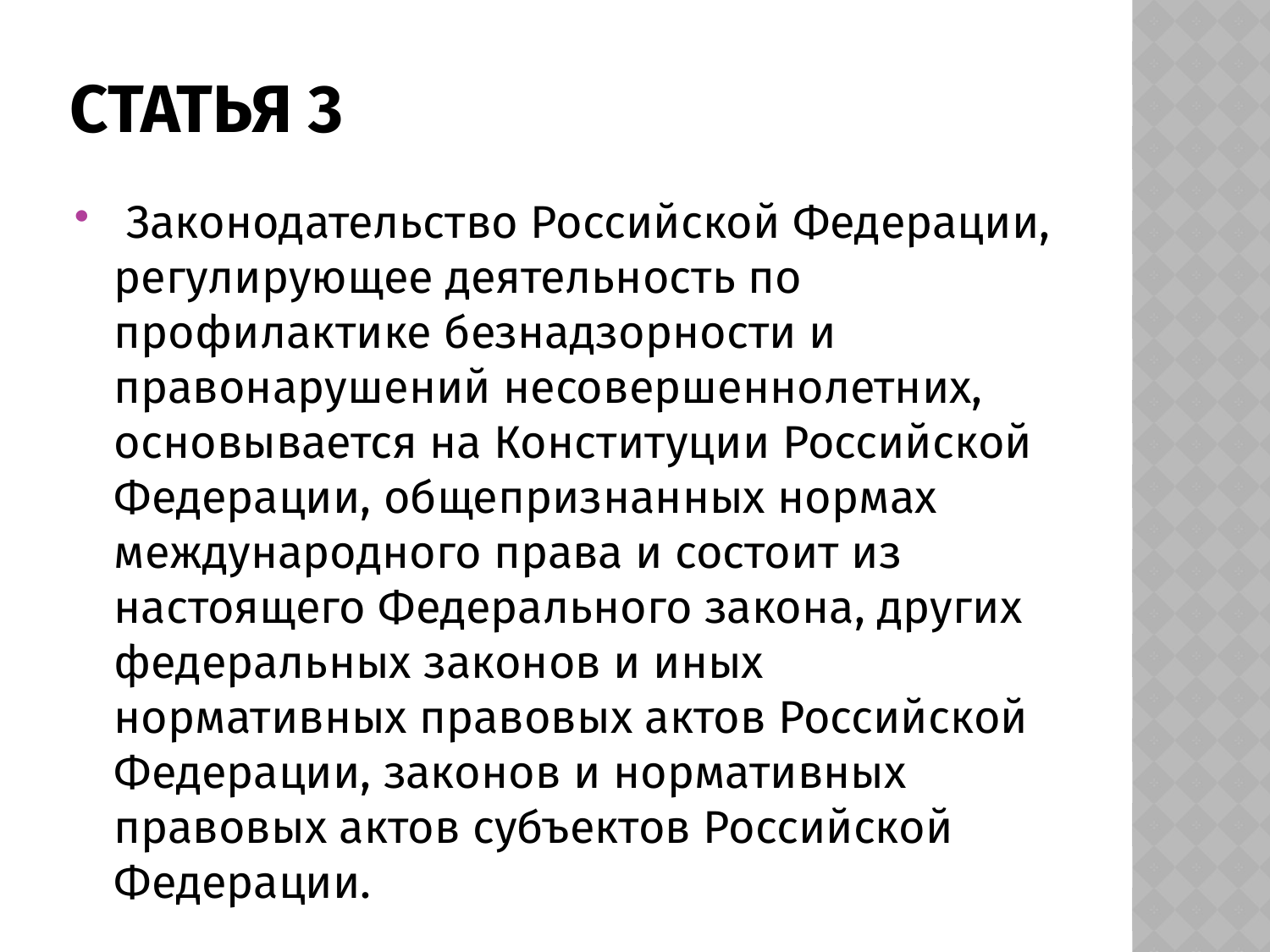

# Статья 3
 Законодательство Российской Федерации, регулирующее деятельность по профилактике безнадзорности и правонарушений несовершеннолетних, основывается на Конституции Российской Федерации, общепризнанных нормах международного права и состоит из настоящего Федерального закона, других федеральных законов и иных нормативных правовых актов Российской Федерации, законов и нормативных правовых актов субъектов Российской Федерации.